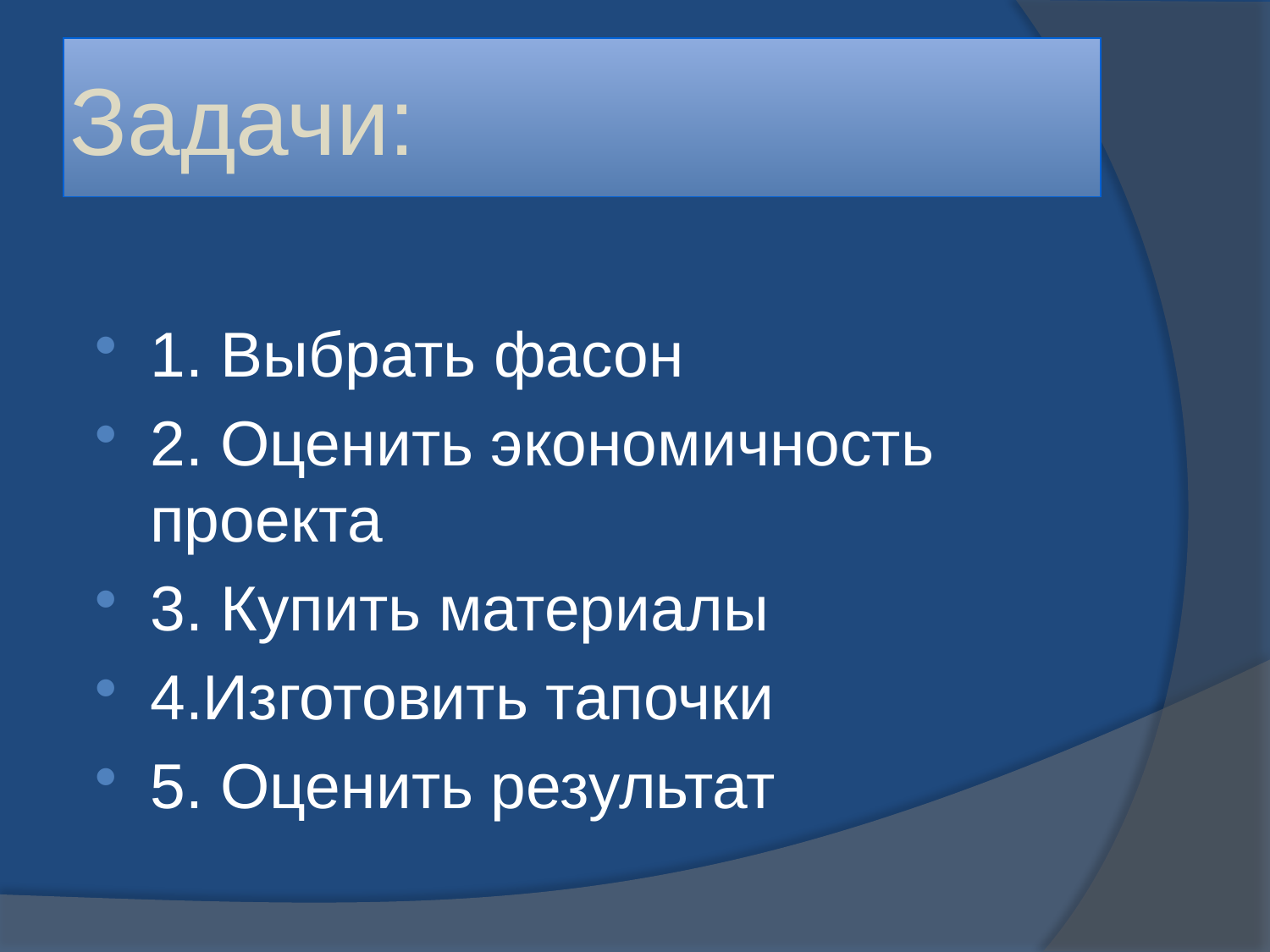

# Задачи:
1. Выбрать фасон
2. Оценить экономичность проекта
3. Купить материалы
4.Изготовить тапочки
5. Оценить результат